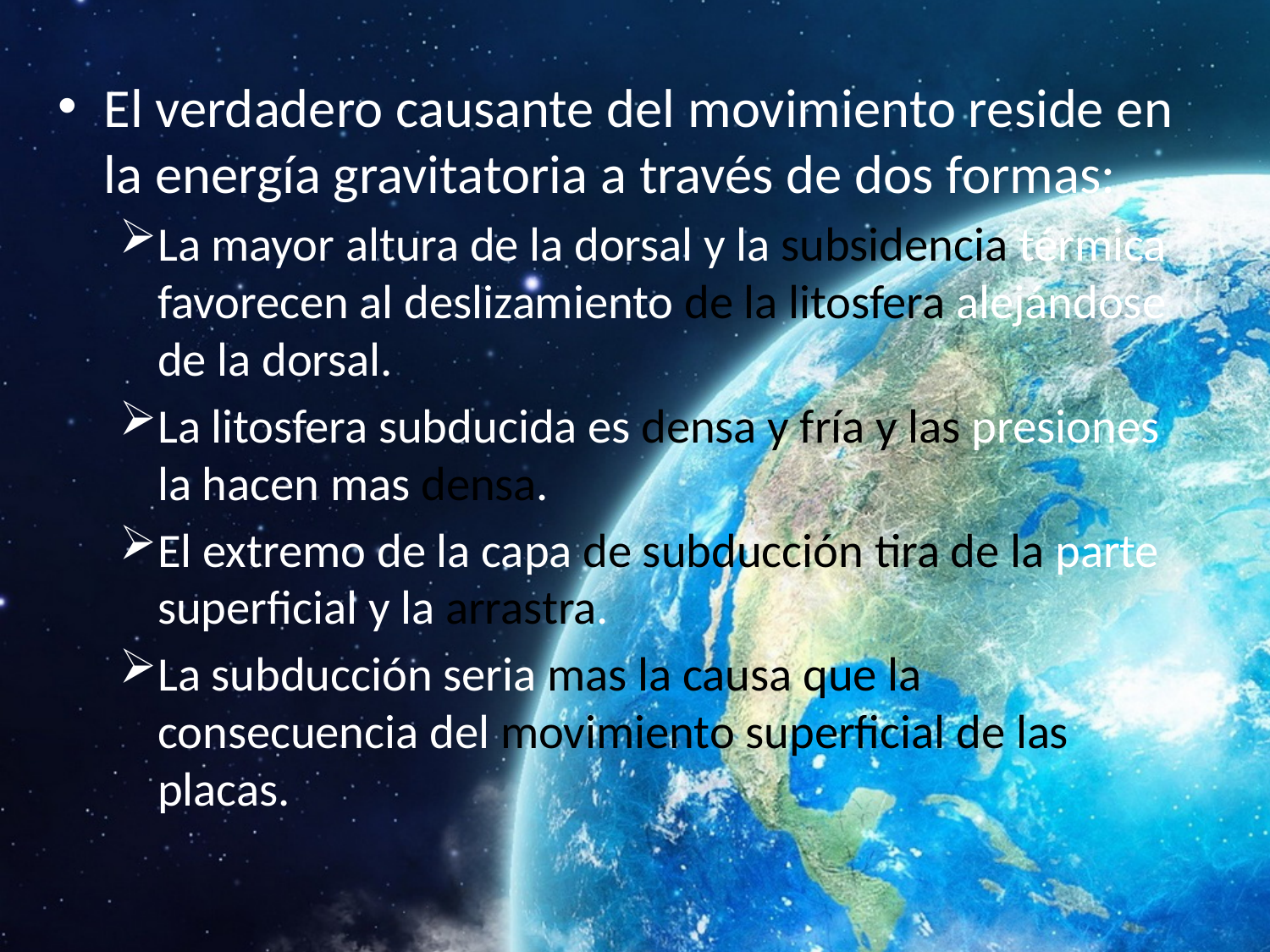

El verdadero causante del movimiento reside en la energía gravitatoria a través de dos formas:
La mayor altura de la dorsal y la subsidencia térmica favorecen al deslizamiento de la litosfera alejándose de la dorsal.
La litosfera subducida es densa y fría y las presiones la hacen mas densa.
El extremo de la capa de subducción tira de la parte superficial y la arrastra.
La subducción seria mas la causa que la consecuencia del movimiento superficial de las placas.